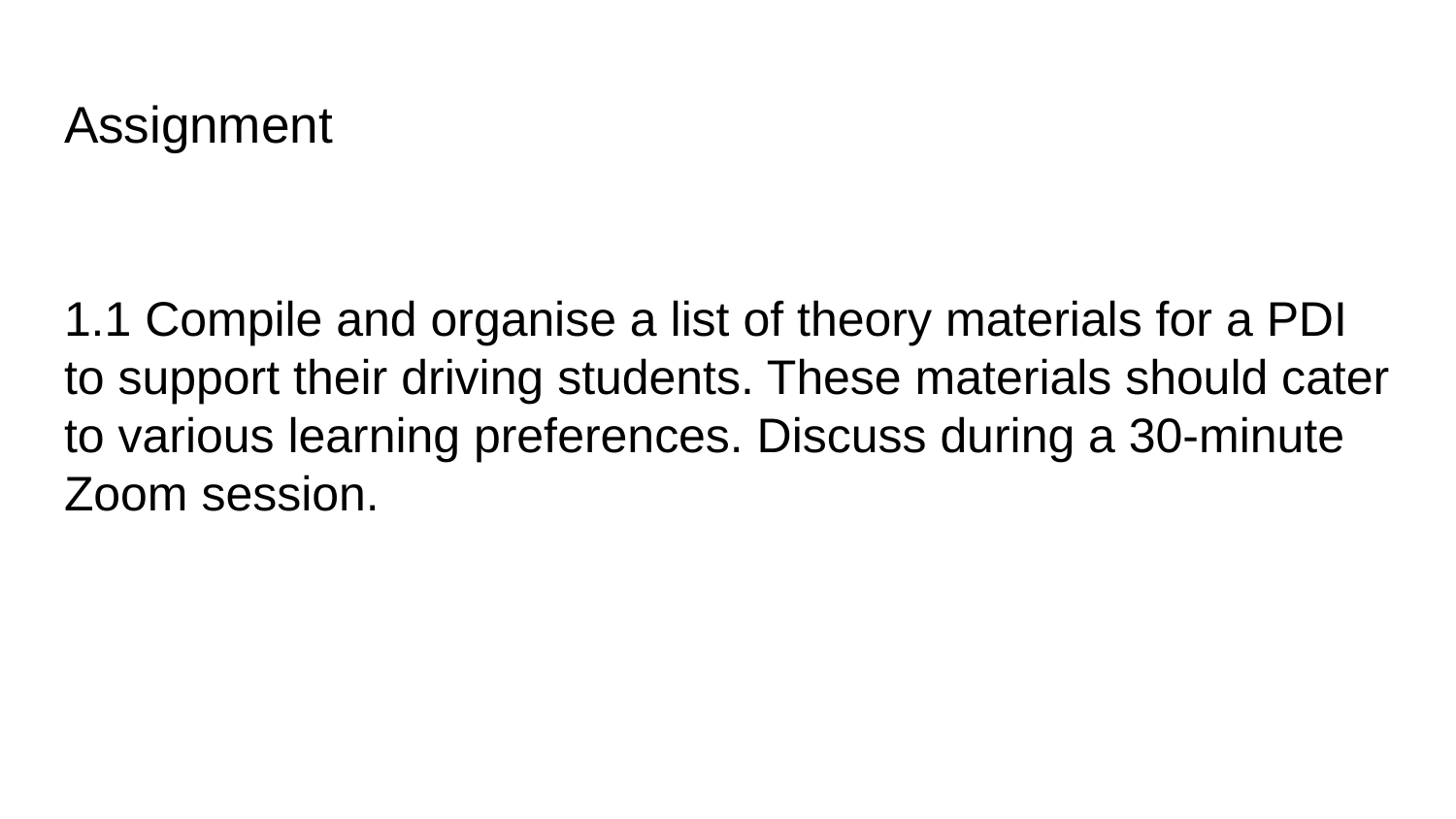

# Assignment
1.1 Compile and organise a list of theory materials for a PDI to support their driving students. These materials should cater to various learning preferences. Discuss during a 30-minute Zoom session.